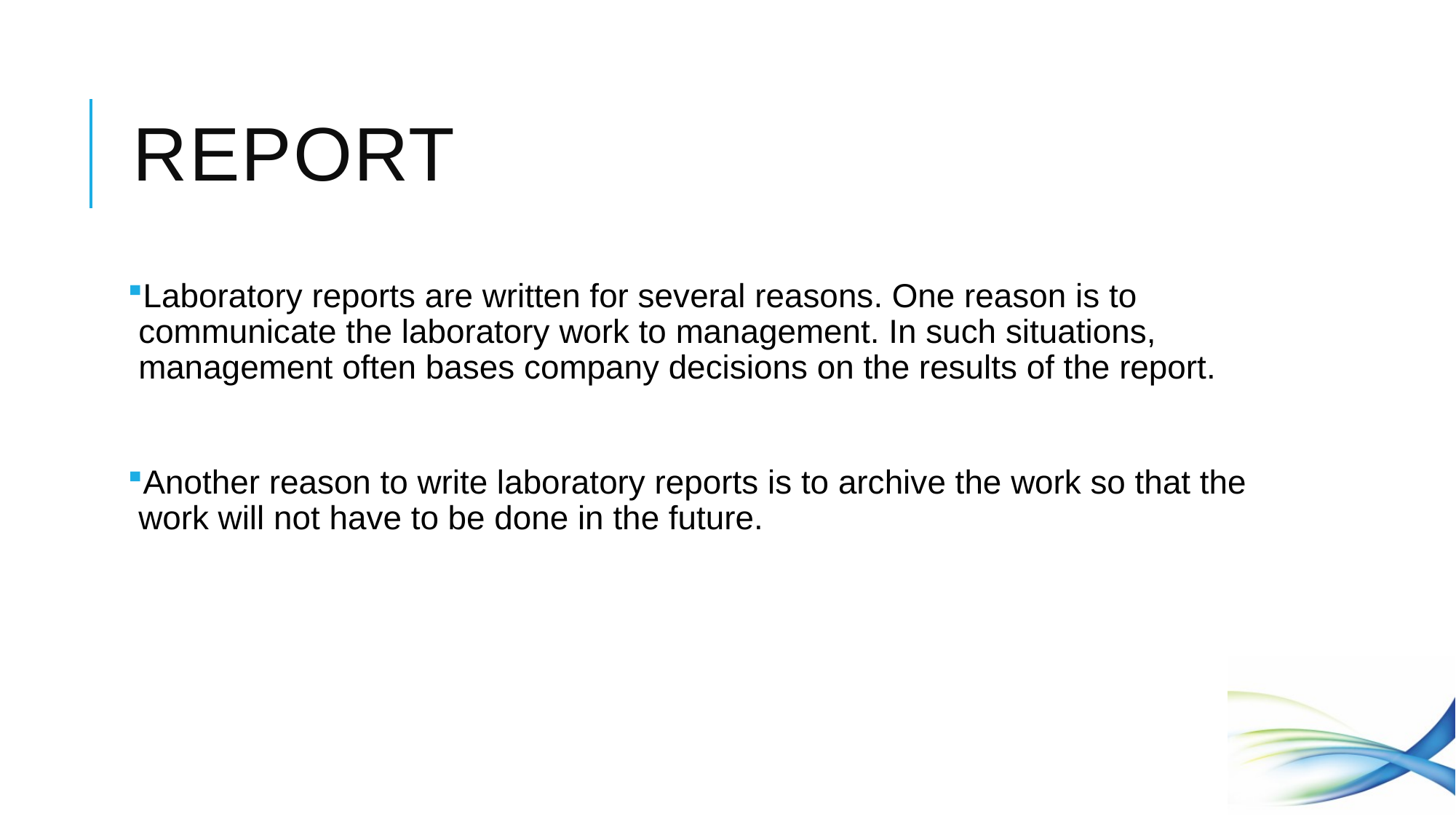

# Report
Laboratory reports are written for several reasons. One reason is to communicate the laboratory work to management. In such situations, management often bases company decisions on the results of the report.

Another reason to write laboratory reports is to archive the work so that the work will not have to be done in the future.